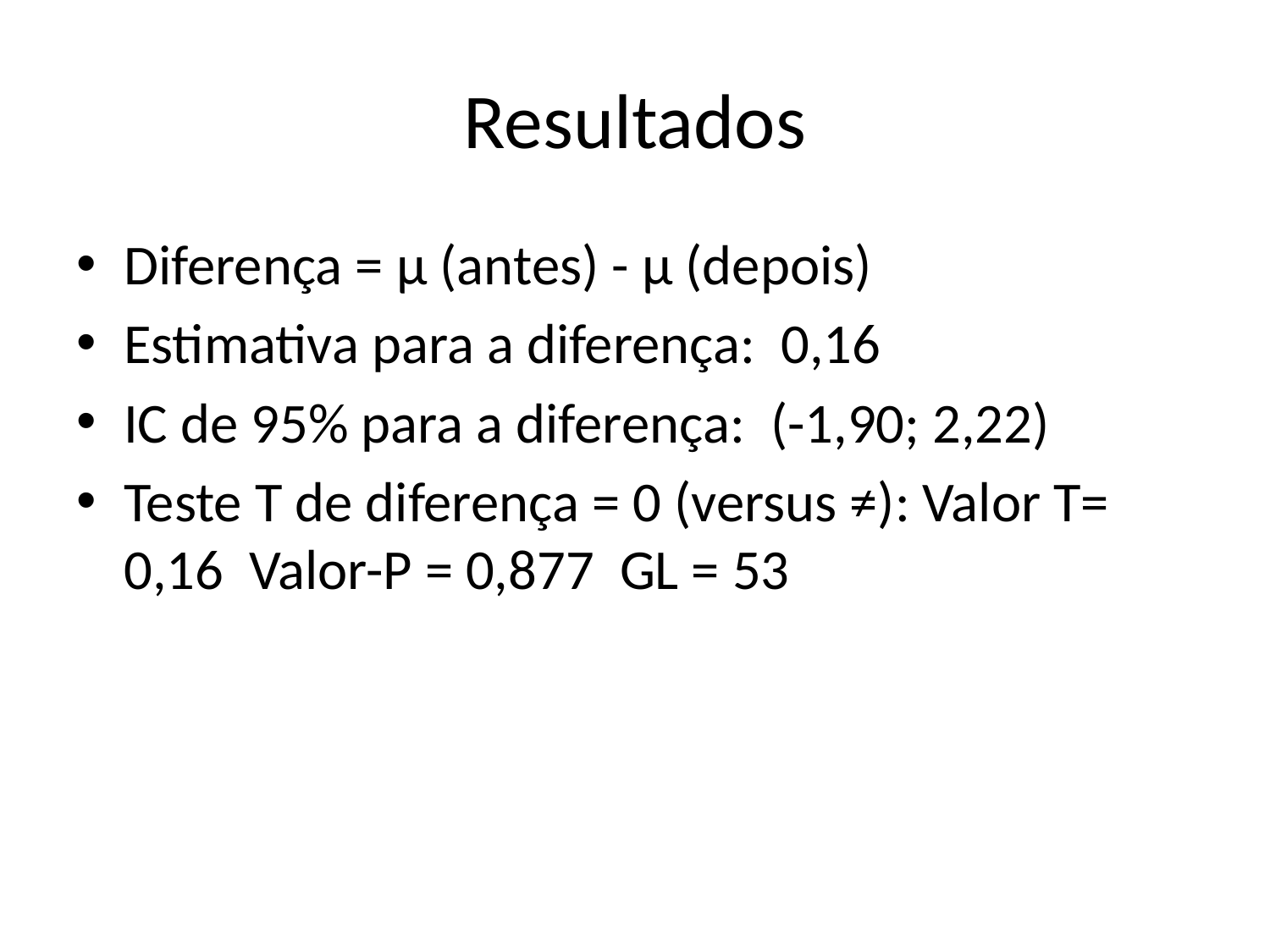

# Resultados
Diferença = μ (antes) - μ (depois)
Estimativa para a diferença:  0,16
IC de 95% para a diferença:  (-1,90; 2,22)
Teste T de diferença = 0 (versus ≠): Valor T= 0,16  Valor-P = 0,877  GL = 53